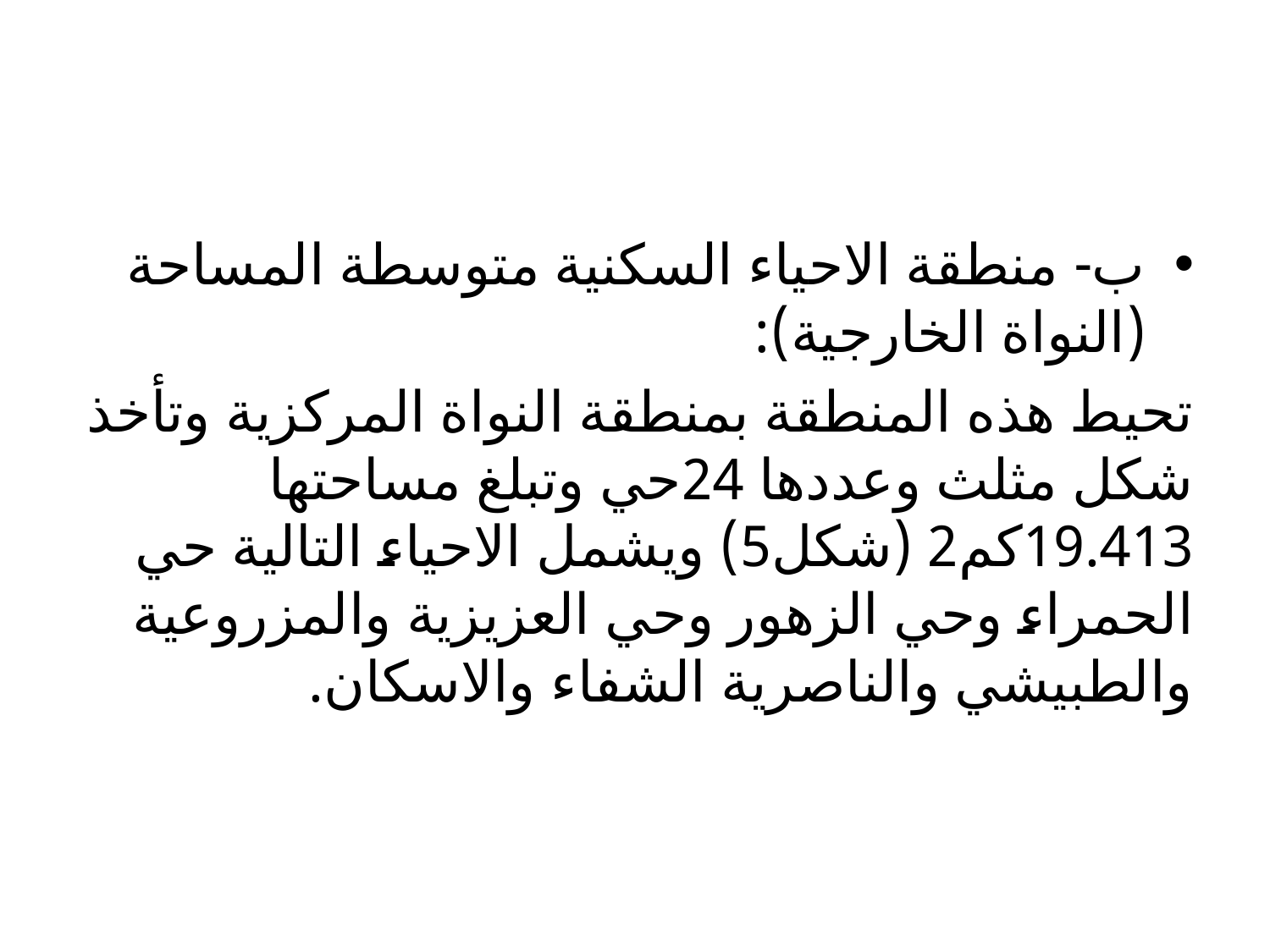

ب- منطقة الاحياء السكنية متوسطة المساحة (النواة الخارجية):
تحيط هذه المنطقة بمنطقة النواة المركزية وتأخذ شكل مثلث وعددها 24حي وتبلغ مساحتها 19.413كم2 (شكل5) ويشمل الاحياء التالية حي الحمراء وحي الزهور وحي العزيزية والمزروعية والطبيشي والناصرية الشفاء والاسكان.